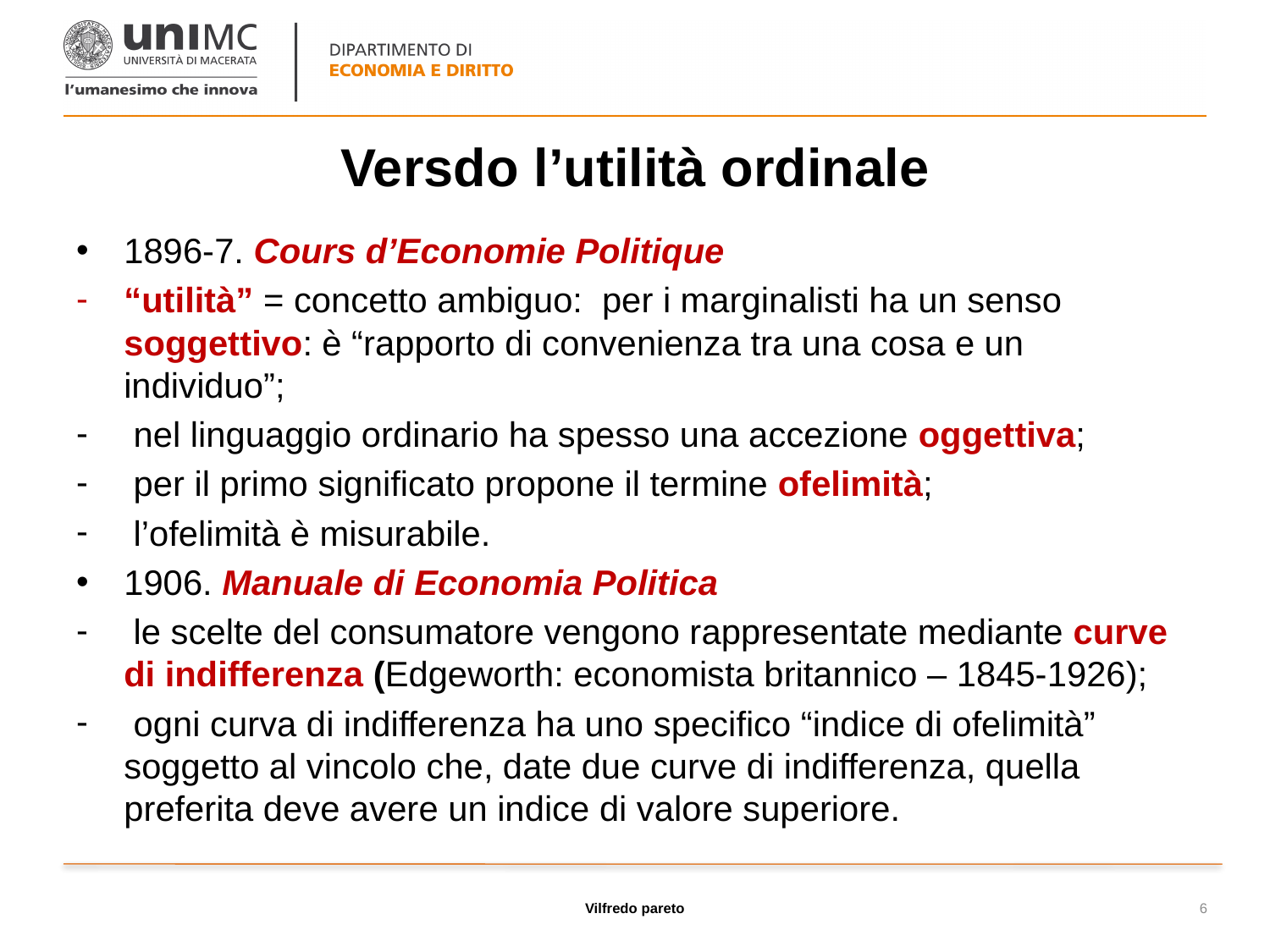

# Versdo l’utilità ordinale
1896-7. Cours d’Economie Politique
“utilità” = concetto ambiguo:  per i marginalisti ha un senso soggettivo: è “rapporto di convenienza tra una cosa e un individuo”;
 nel linguaggio ordinario ha spesso una accezione oggettiva;
 per il primo significato propone il termine ofelimità;
 l’ofelimità è misurabile.
1906. Manuale di Economia Politica
 le scelte del consumatore vengono rappresentate mediante curve di indifferenza (Edgeworth: economista britannico – 1845-1926);
 ogni curva di indifferenza ha uno specifico “indice di ofelimità” soggetto al vincolo che, date due curve di indifferenza, quella preferita deve avere un indice di valore superiore.

Vilfredo pareto
6